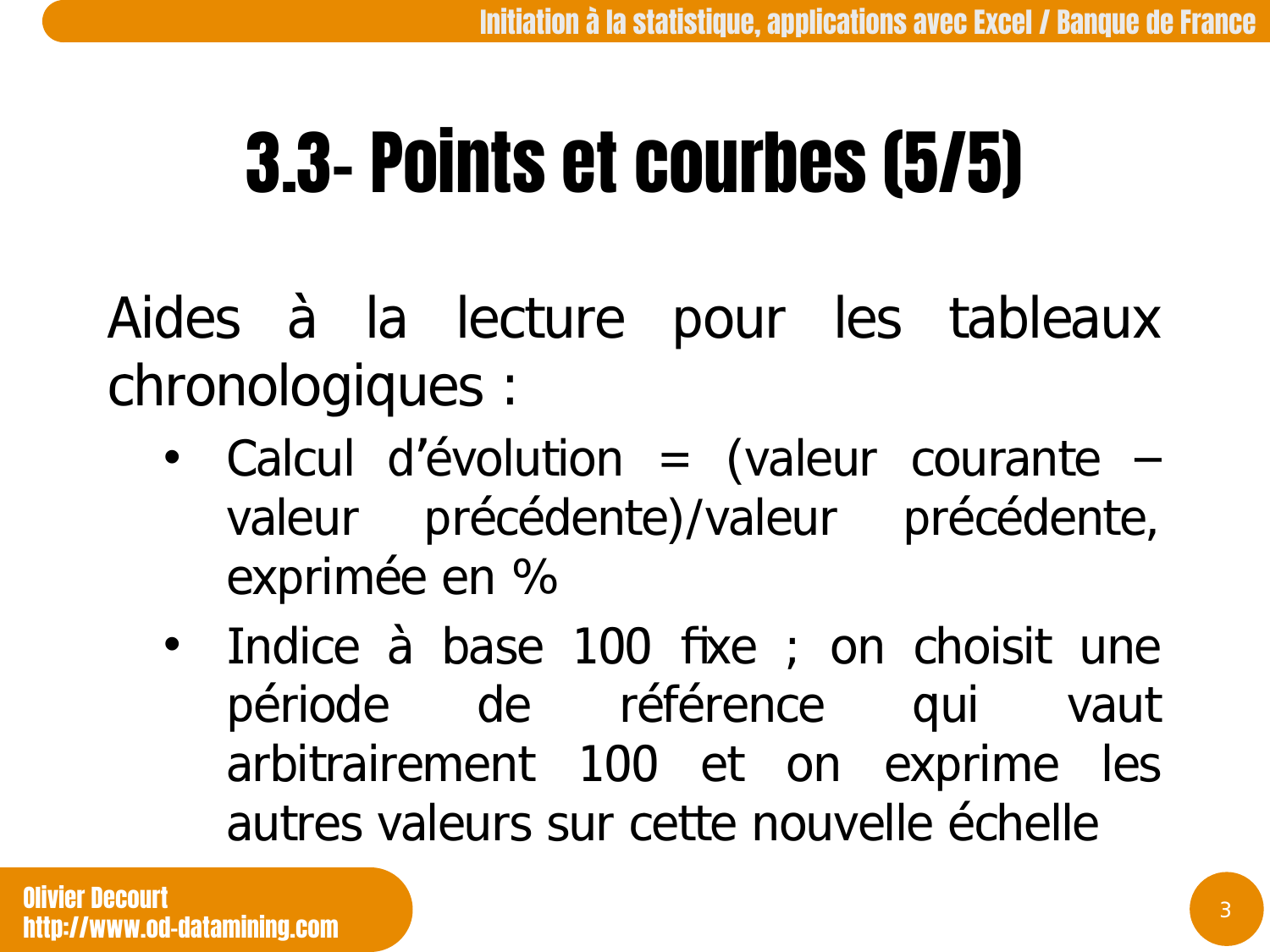

# 3.3- Points et courbes (5/5)
Aides à la lecture pour les tableaux chronologiques :
Calcul d’évolution = (valeur courante – valeur précédente)/valeur précédente, exprimée en %
Indice à base 100 fixe ; on choisit une période de référence qui vaut arbitrairement 100 et on exprime les autres valeurs sur cette nouvelle échelle